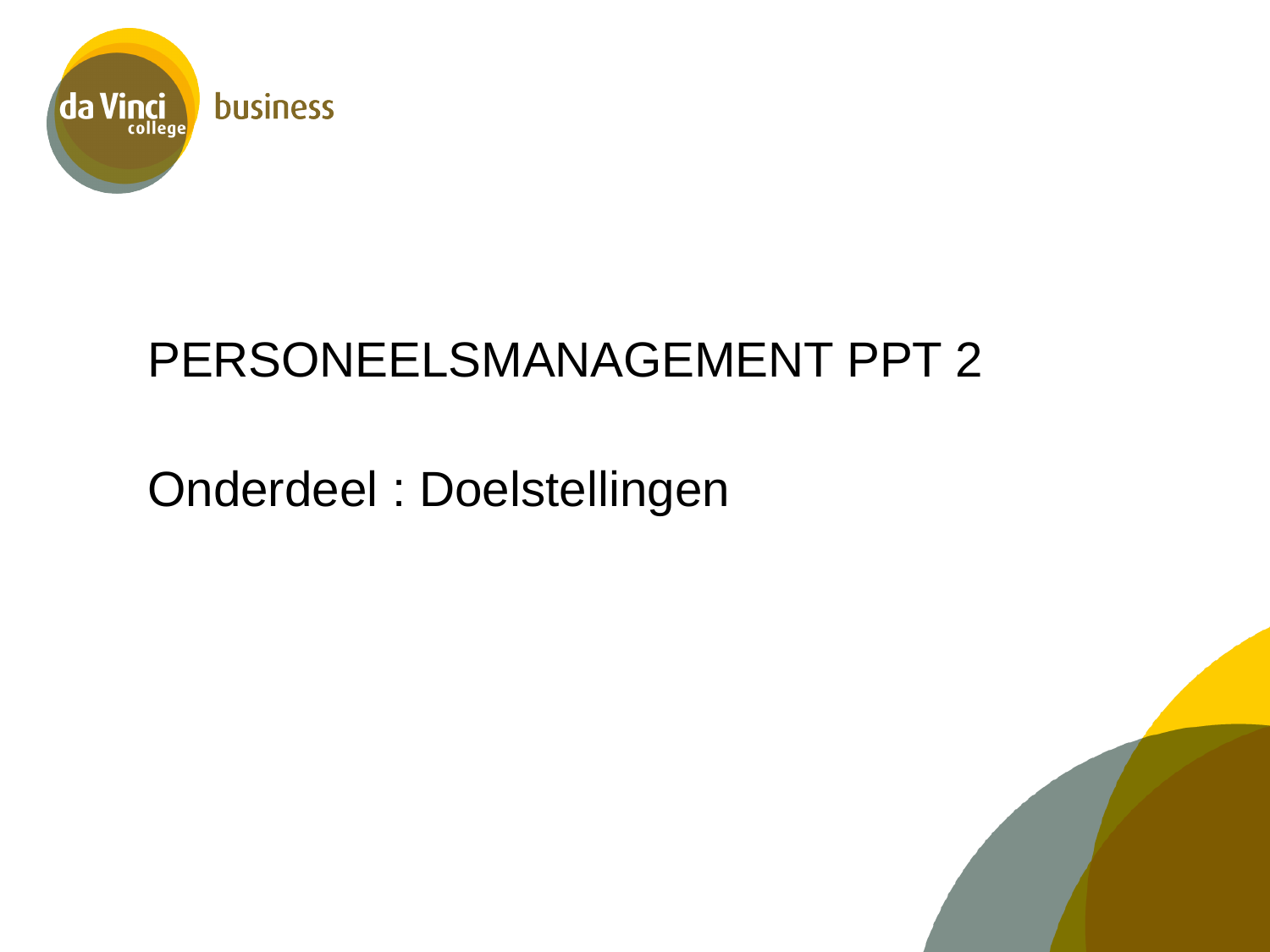

#
PERSONEELSMANAGEMENT PPT 2

Onderdeel : Doelstellingen